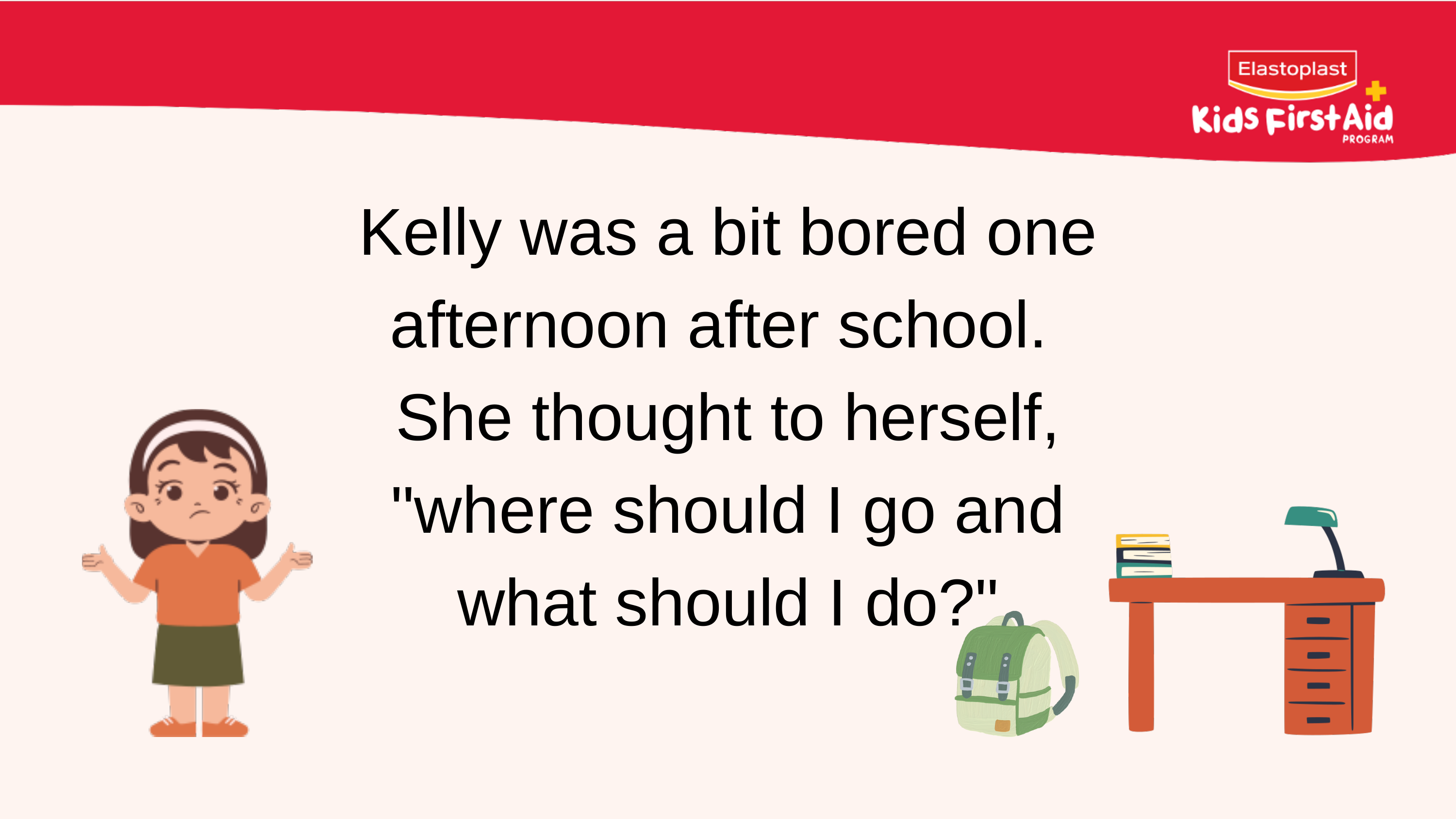

Kelly was a bit bored one afternoon after school.
She thought to herself, "where should I go and what should I do?"

24